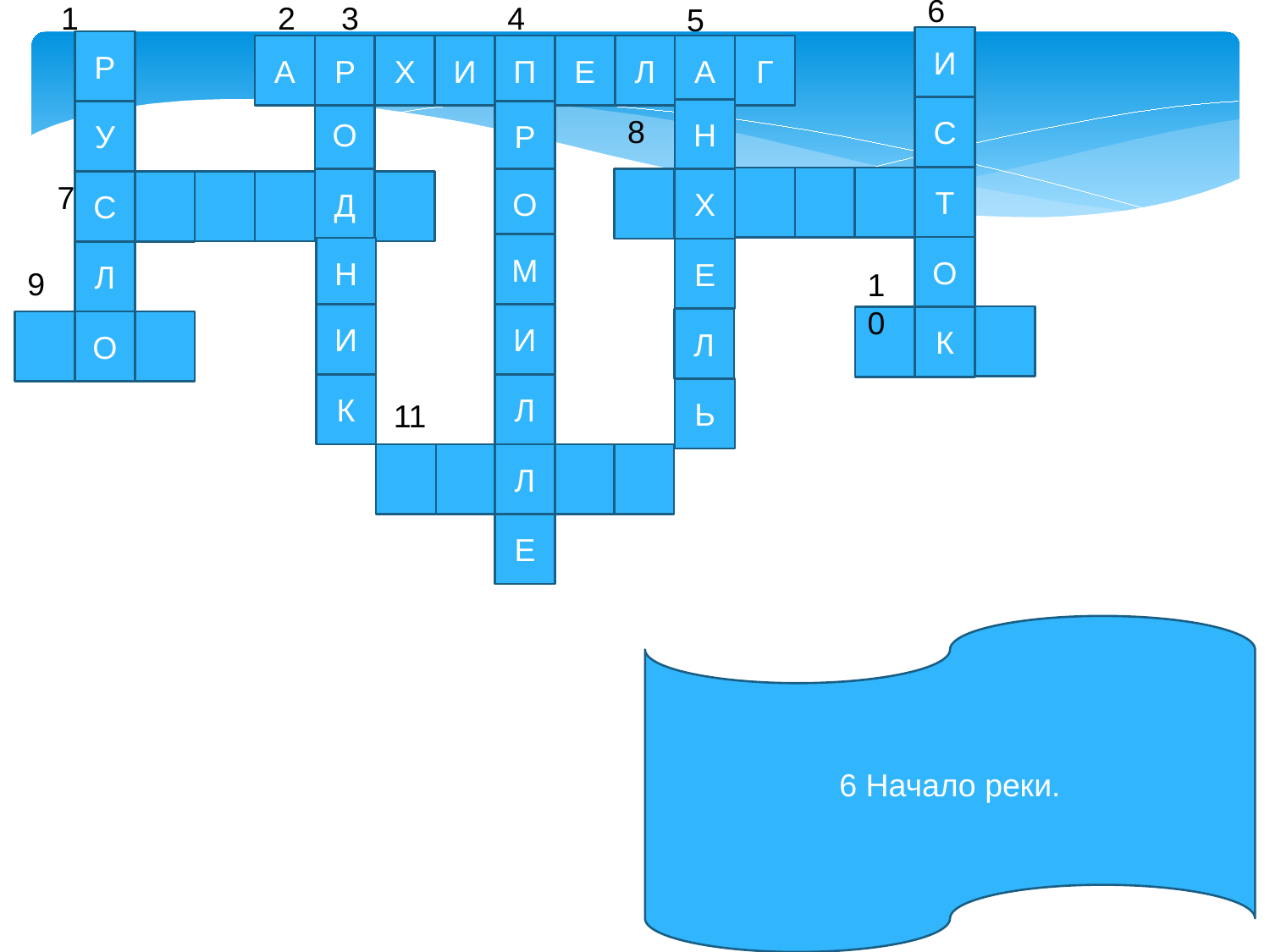

6
1
2
3
4
5
И
Р
А
Р
Х
И
П
Е
Л
А
Г
С
О
Н
У
Р
8
Т

О

Х
Д
7
С

М
О
Н
Е
Л
9
10
И
И

К
Л

О
К
Л
Ь
11

Л

Е
6 Начало реки.